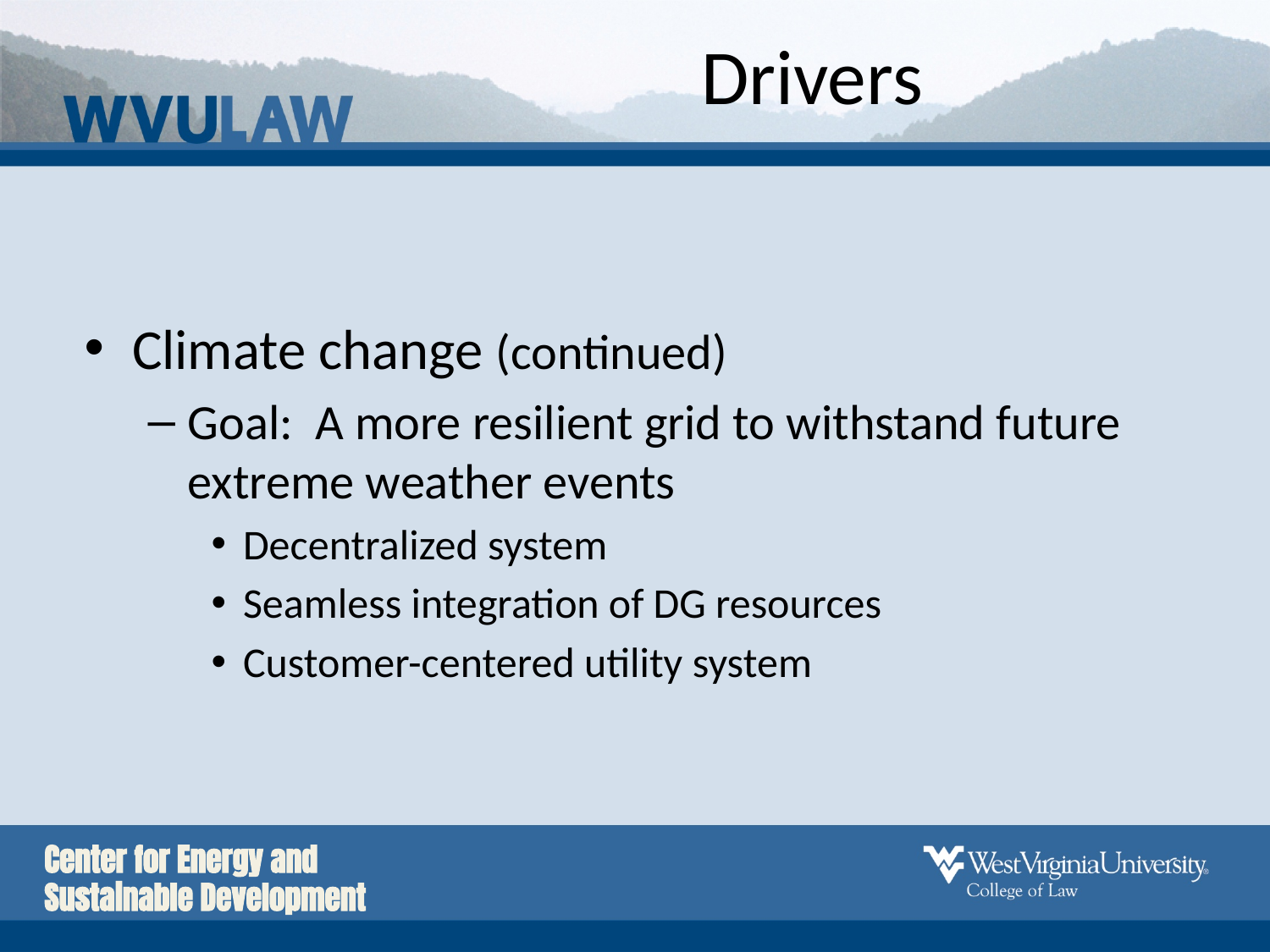

# Drivers

Climate change (continued)
Goal:  A more resilient grid to withstand future extreme weather events
Decentralized system
Seamless integration of DG resources
Customer-centered utility system

Center for Energy and
Sustainable Development